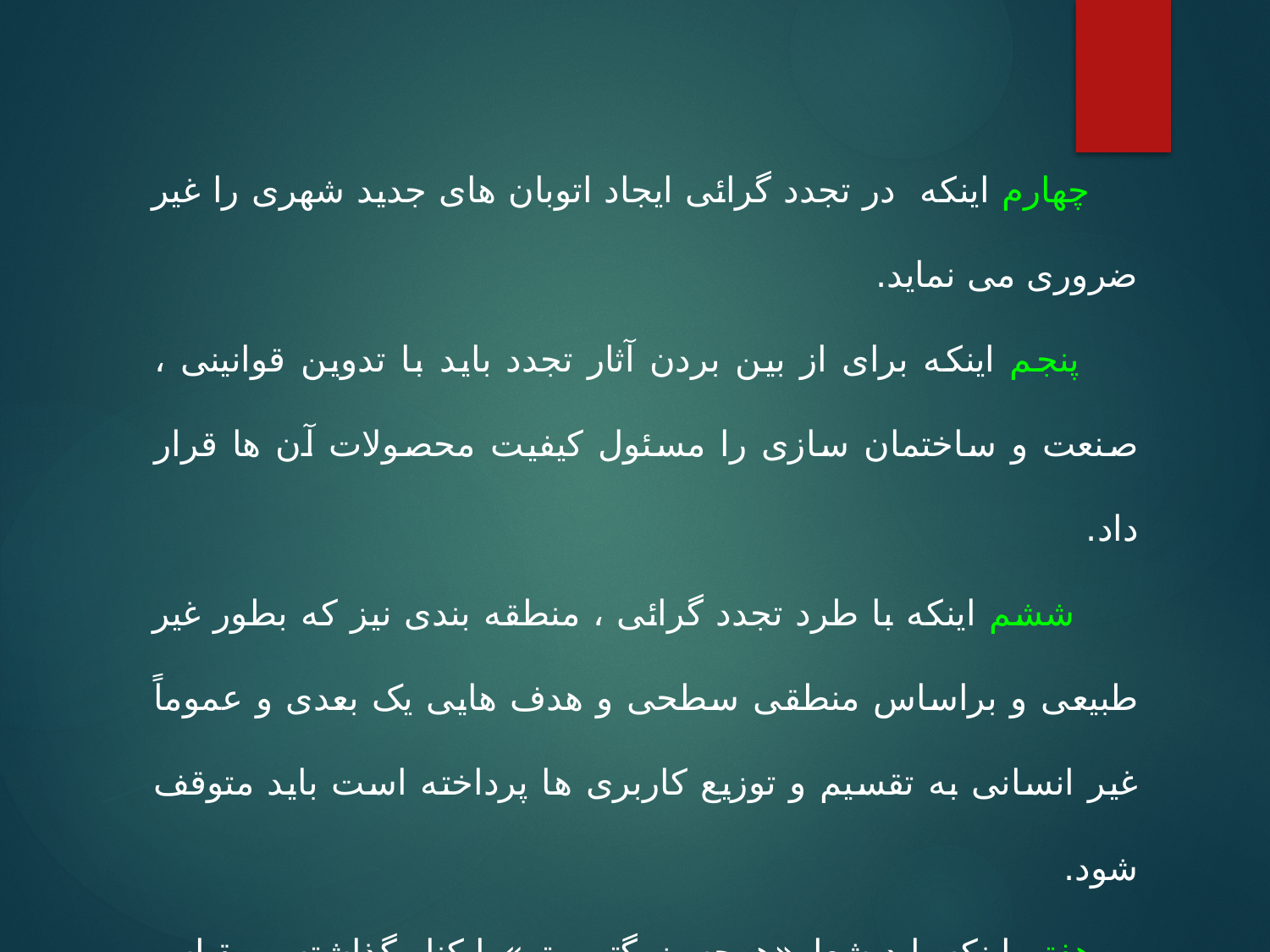

چهارم اینکه  در تجدد گرائی ایجاد اتوبان های جدید شهری را غیر ضروری می نماید.
    پنجم اینکه برای از بین بردن آثار تجدد باید با تدوین قوانینی ، صنعت و ساختمان سازی را مسئول کیفیت محصولات آن ها قرار داد.
     ششم اینکه با طرد تجدد گرائی ، منطقه بندی نیز که بطور غیر طبیعی و براساس منطقی سطحی و هدف هایی یک بعدی و عموماً غیر انسانی به تقسیم و توزیع کاربری ها پرداخته است باید متوقف شود.
    هفتم اینکه باید شعار«هرچه بزرگتر بهتر»را کنار گذاشته و مقیاس ساختمان ها را به مقیاس کوچکتر و انسانی تر تقلیل داد و
    هشتم اینکه باید در آموزش معماری و شهرسازی ما تغییر و تحول اساسی پدید آید .